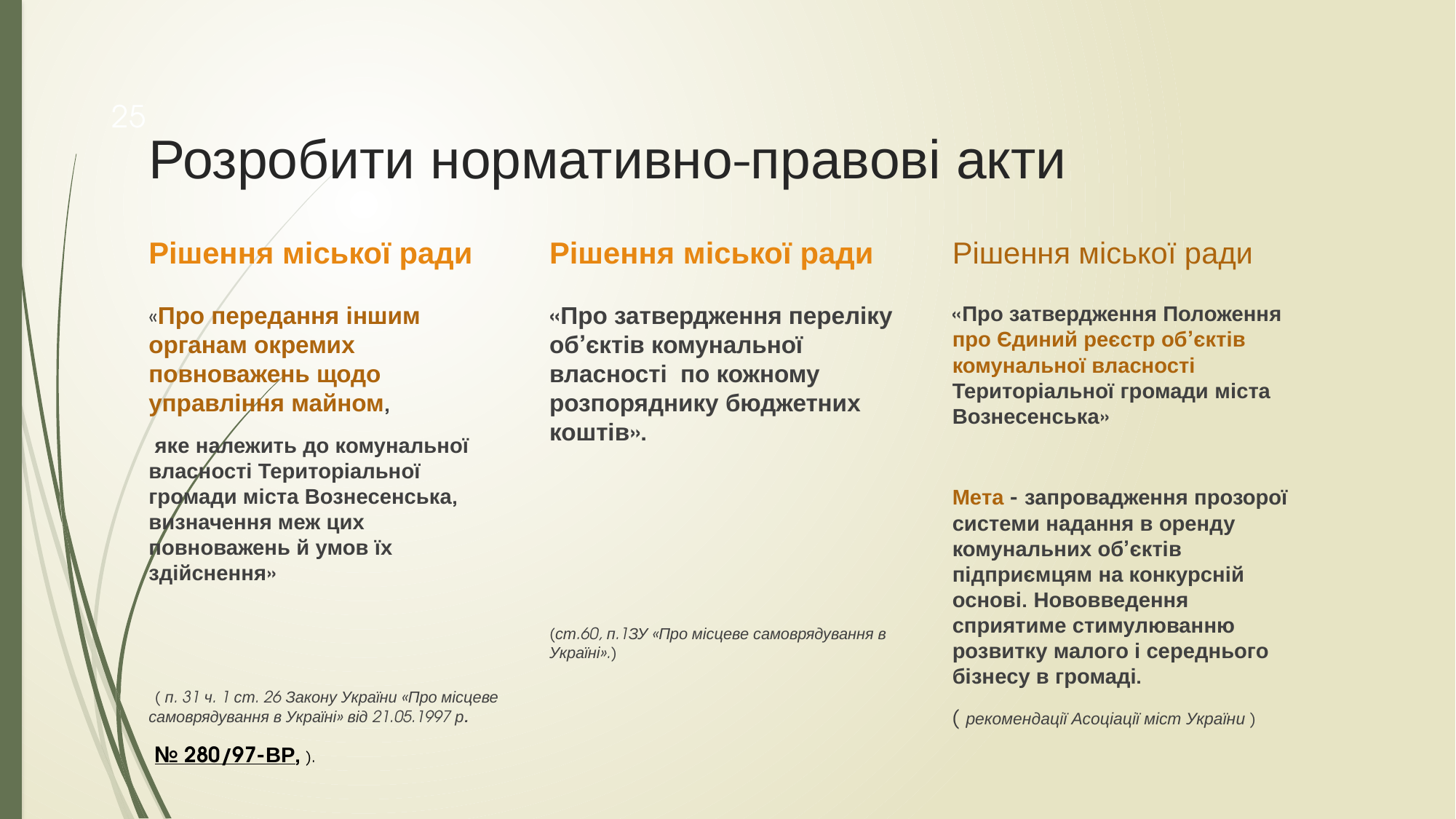

25
# Розробити нормативно-правові акти
Рішення міської ради
Рішення міської ради
Рішення міської ради
«Про затвердження переліку об’єктів комунальної власності  по кожному розпоряднику бюджетних коштів».

(ст.60, п.1ЗУ «Про місцеве самоврядування в Україні».)

«Про затвердження Положення про Єдиний реєстр об’єктів комунальної власності Територіальної громади міста Вознесенська»

Мета - запровадження прозорої системи надання в оренду комунальних об’єктів  підприємцям на конкурсній основі. Нововведення сприятиме стимулюванню розвитку малого і середнього бізнесу в громаді.
( рекомендації Асоціації міст України )
«Про передання іншим органам окремих повноважень щодо управління майном,
 яке належить до комунальної власності Територіальної громади міста Вознесенська, визначення меж цих повноважень й умов їх здійснення»

 ( п. 31 ч. 1 ст. 26 Закону України «Про місцеве самоврядування в Україні» від 21.05.1997 р.
 № 280/97-ВР, ).